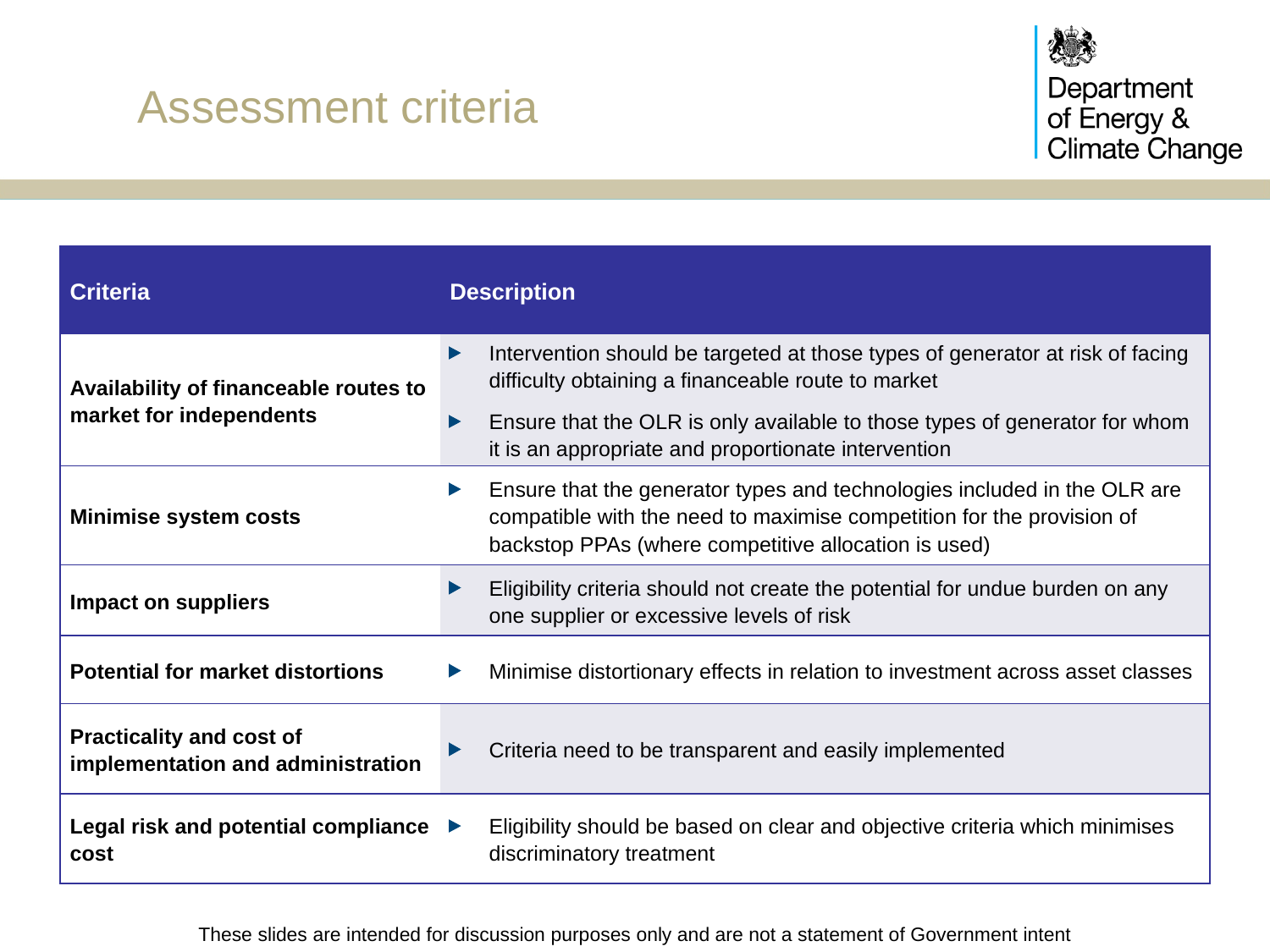

# Assessment criteria

| Criteria | Description |
| --- | --- |
| Availability of financeable routes to market for independents | Intervention should be targeted at those types of generator at risk of facing difficulty obtaining a financeable route to market Ensure that the OLR is only available to those types of generator for whom it is an appropriate and proportionate intervention |
| Minimise system costs | Ensure that the generator types and technologies included in the OLR are compatible with the need to maximise competition for the provision of backstop PPAs (where competitive allocation is used) |
| Impact on suppliers | Eligibility criteria should not create the potential for undue burden on any one supplier or excessive levels of risk |
| Potential for market distortions | Minimise distortionary effects in relation to investment across asset classes |
| Practicality and cost of implementation and administration | Criteria need to be transparent and easily implemented |
| Legal risk and potential compliance cost | Eligibility should be based on clear and objective criteria which minimises discriminatory treatment |
These slides are intended for discussion purposes only and are not a statement of Government intent